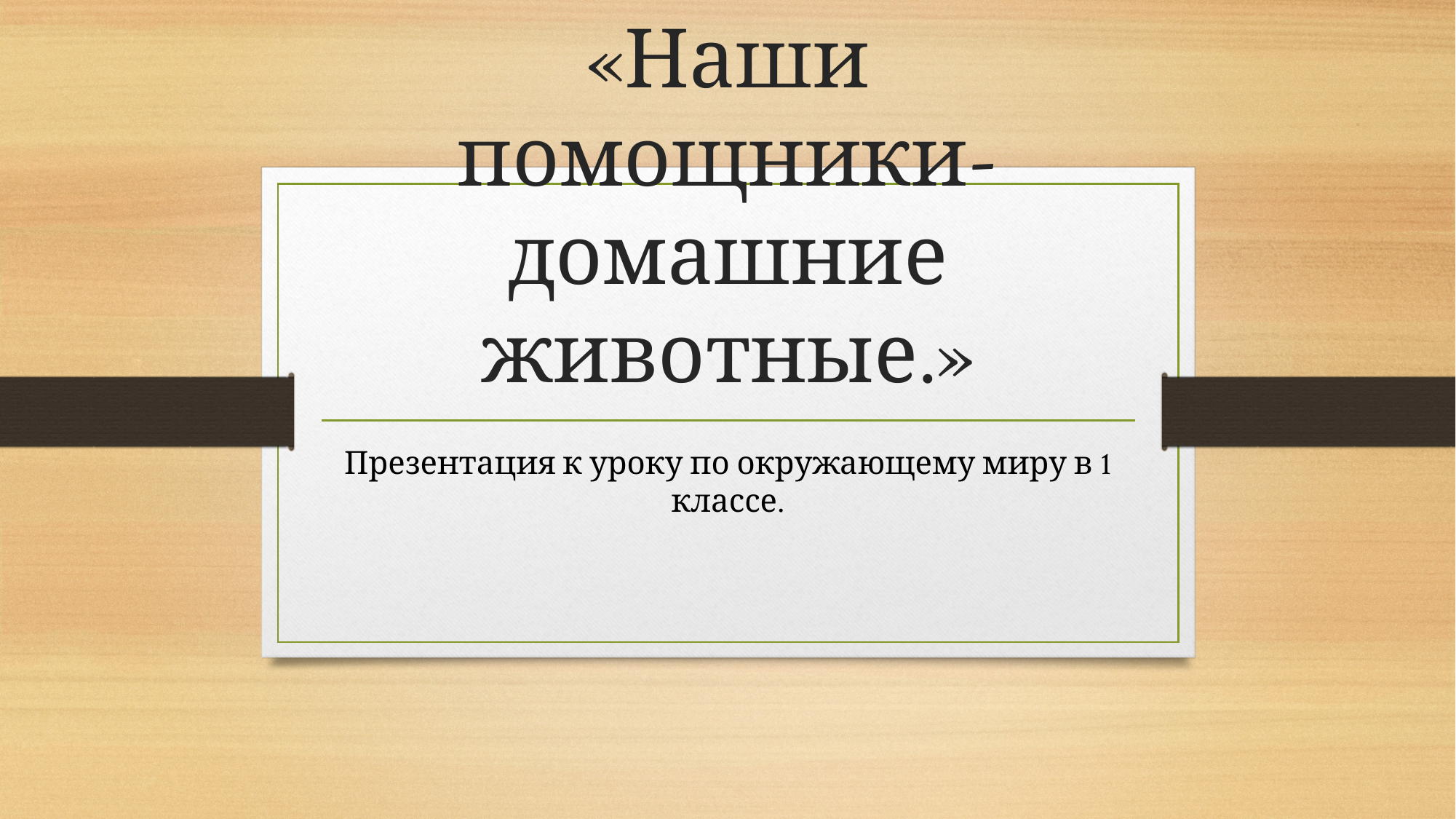

# «Наши помощники-домашние животные.»
Презентация к уроку по окружающему миру в 1 классе.